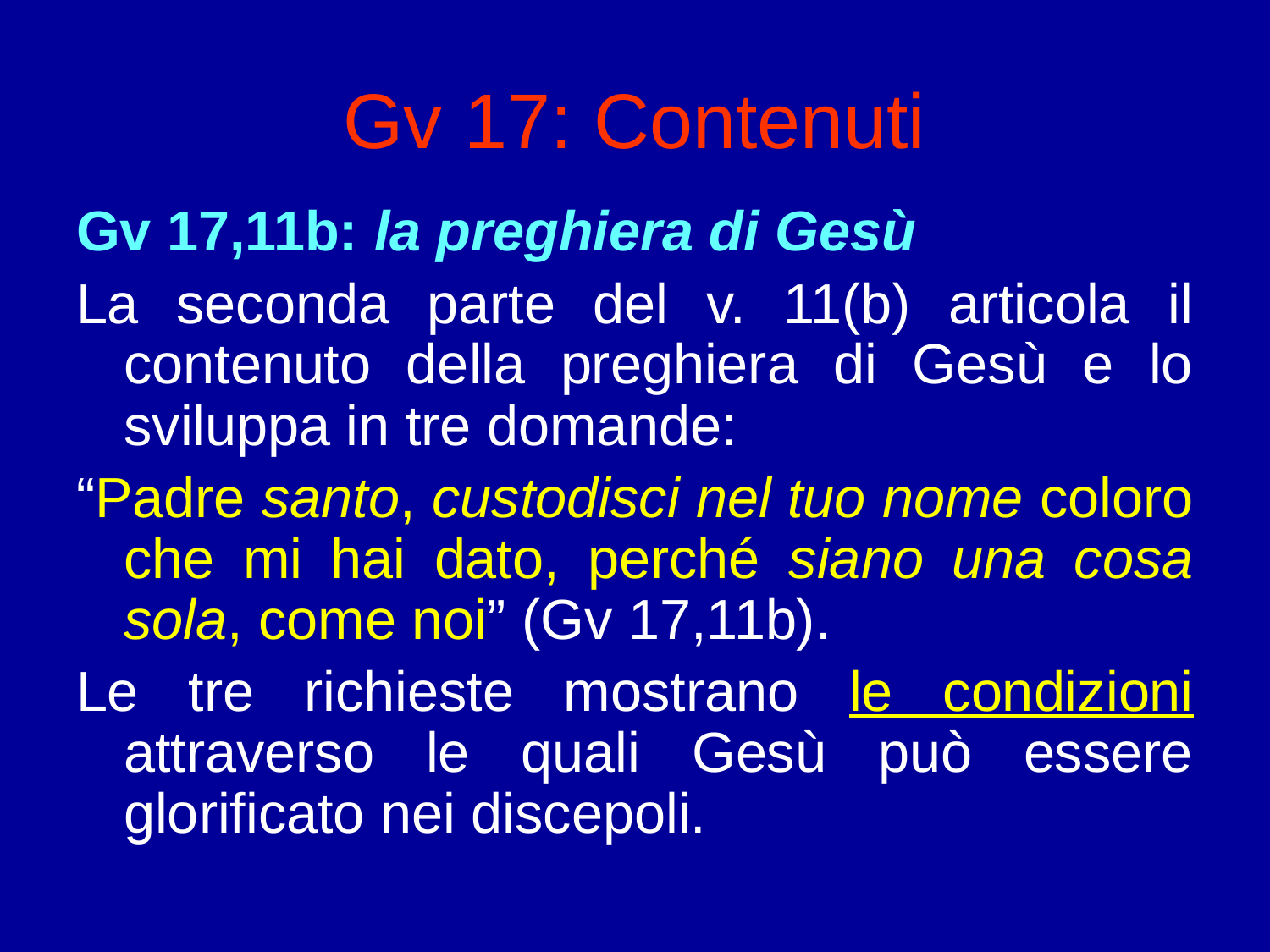

# Gv 17: Contenuti
Gv 17,11b: la preghiera di Gesù
La seconda parte del v. 11(b) articola il contenuto della preghiera di Gesù e lo sviluppa in tre domande:
“Padre santo, custodisci nel tuo nome coloro che mi hai dato, perché siano una cosa sola, come noi” (Gv 17,11b).
Le tre richieste mostrano le condizioni attraverso le quali Gesù può essere glorificato nei discepoli.